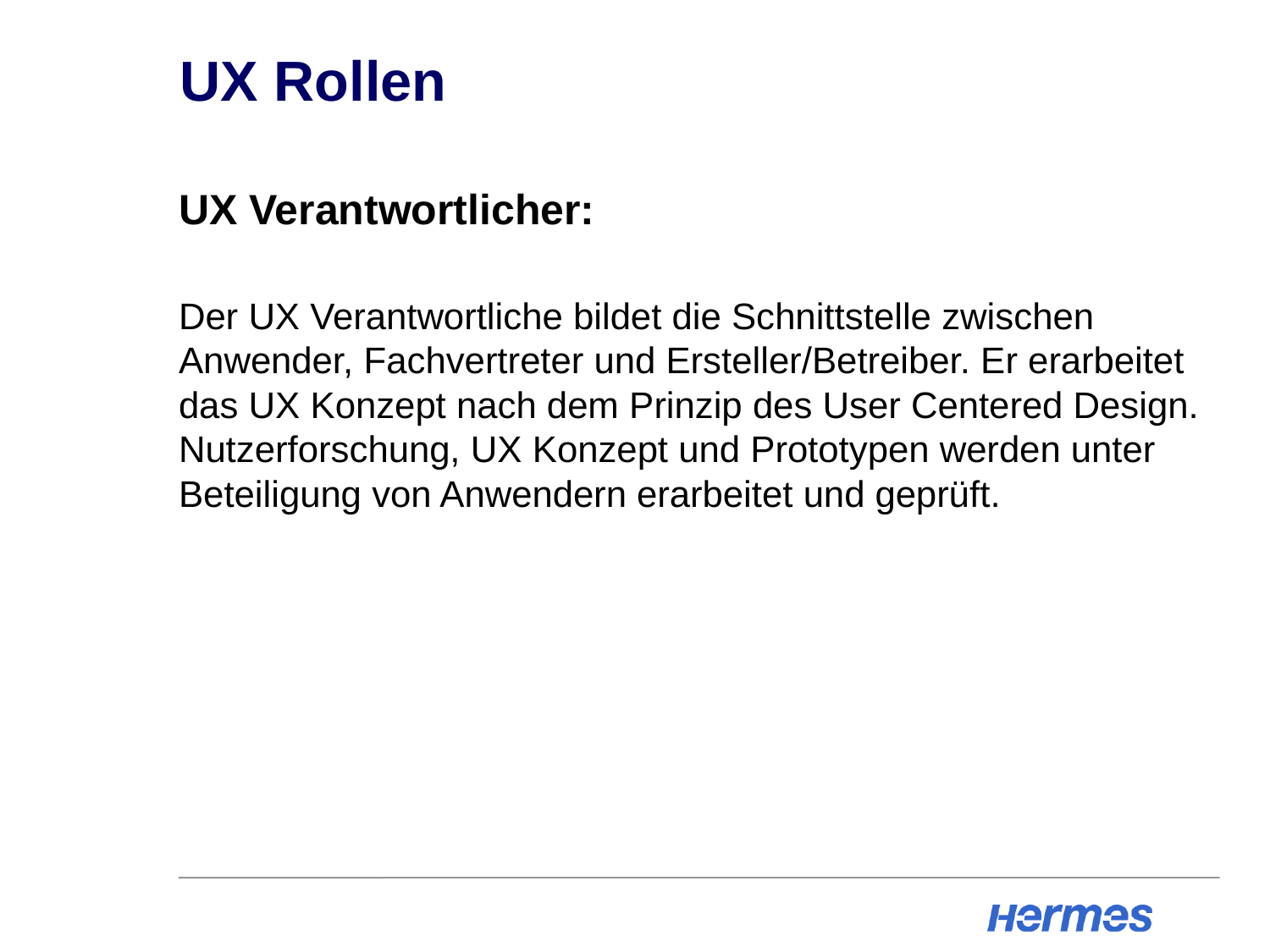

# UX Rollen
UX Verantwortlicher:

Der UX Verantwortliche bildet die Schnittstelle zwischen Anwender, Fachvertreter und Ersteller/Betreiber. Er erarbeitet das UX Konzept nach dem Prinzip des User Centered Design. Nutzerforschung, UX Konzept und Prototypen werden unter Beteiligung von Anwendern erarbeitet und geprüft.